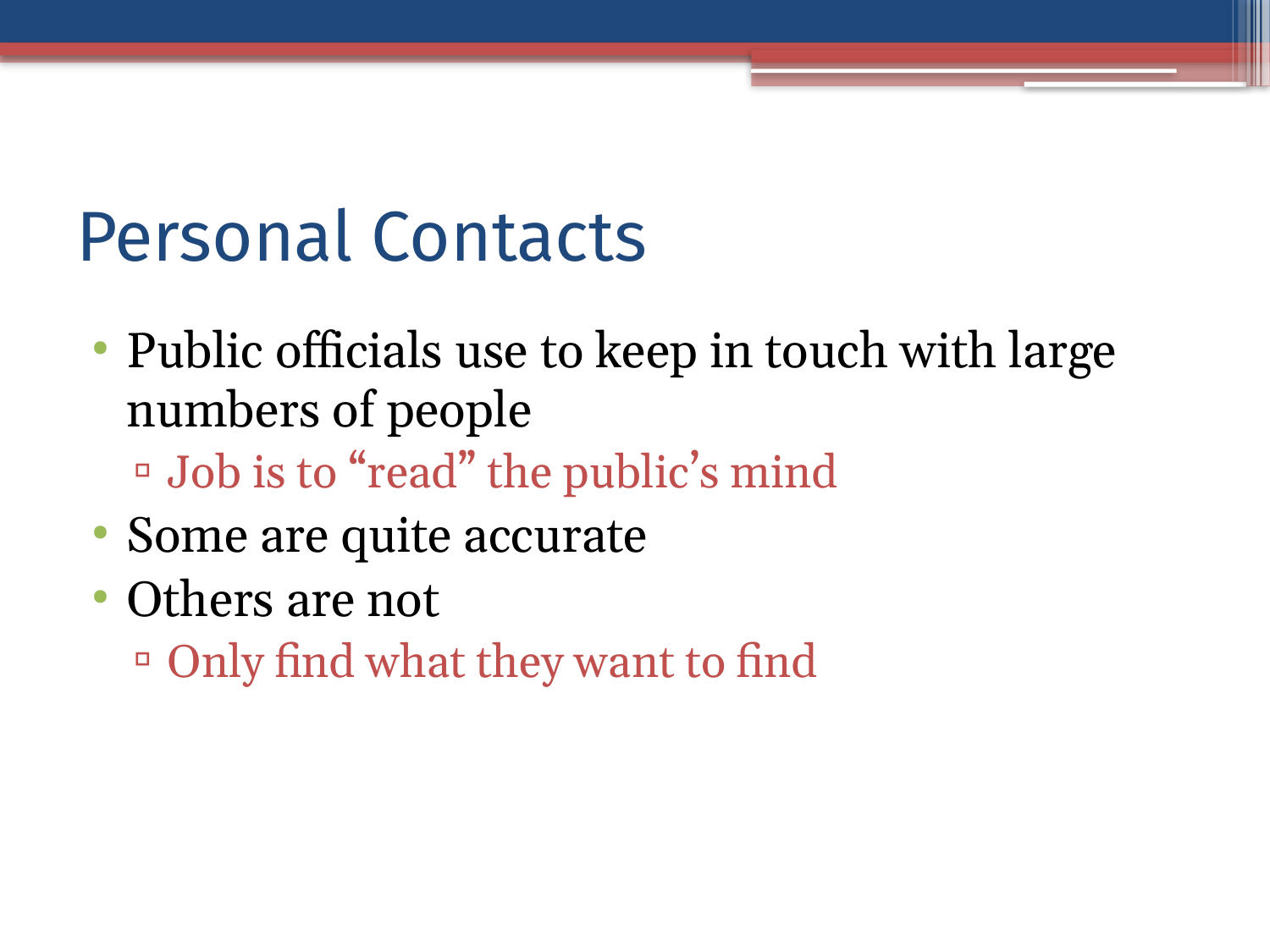

# Personal Contacts
Public officials use to keep in touch with large numbers of people
Job is to “read” the public’s mind
Some are quite accurate
Others are not
Only find what they want to find